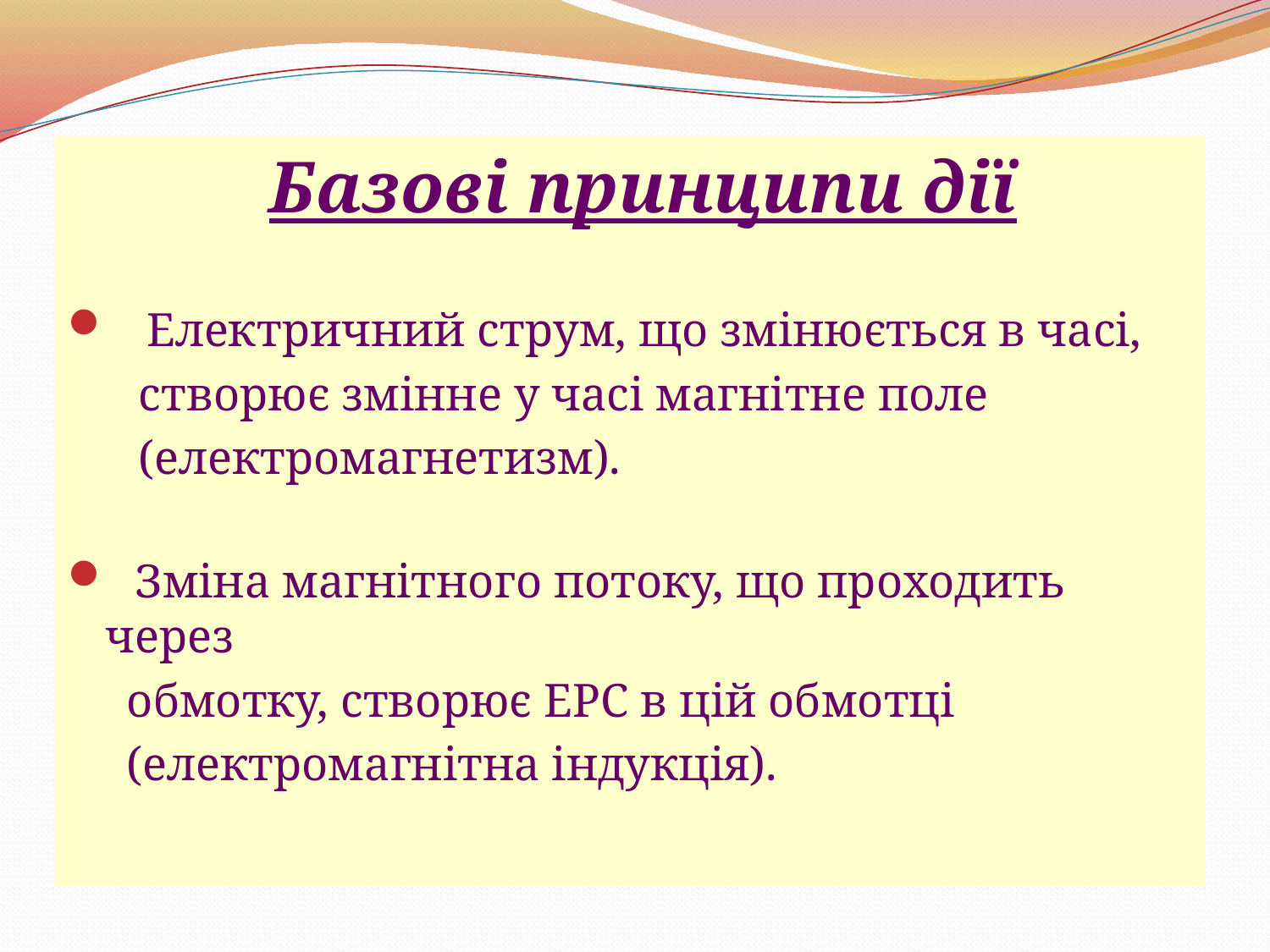

Базові принципи дії

   Електричний струм, що змінюється в часі,
      створює змінне у часі магнітне поле
      (електромагнетизм).

  Зміна магнітного потоку, що проходить через
     обмотку, створює ЕРС в цій обмотці
     (електромагнітна індукція).